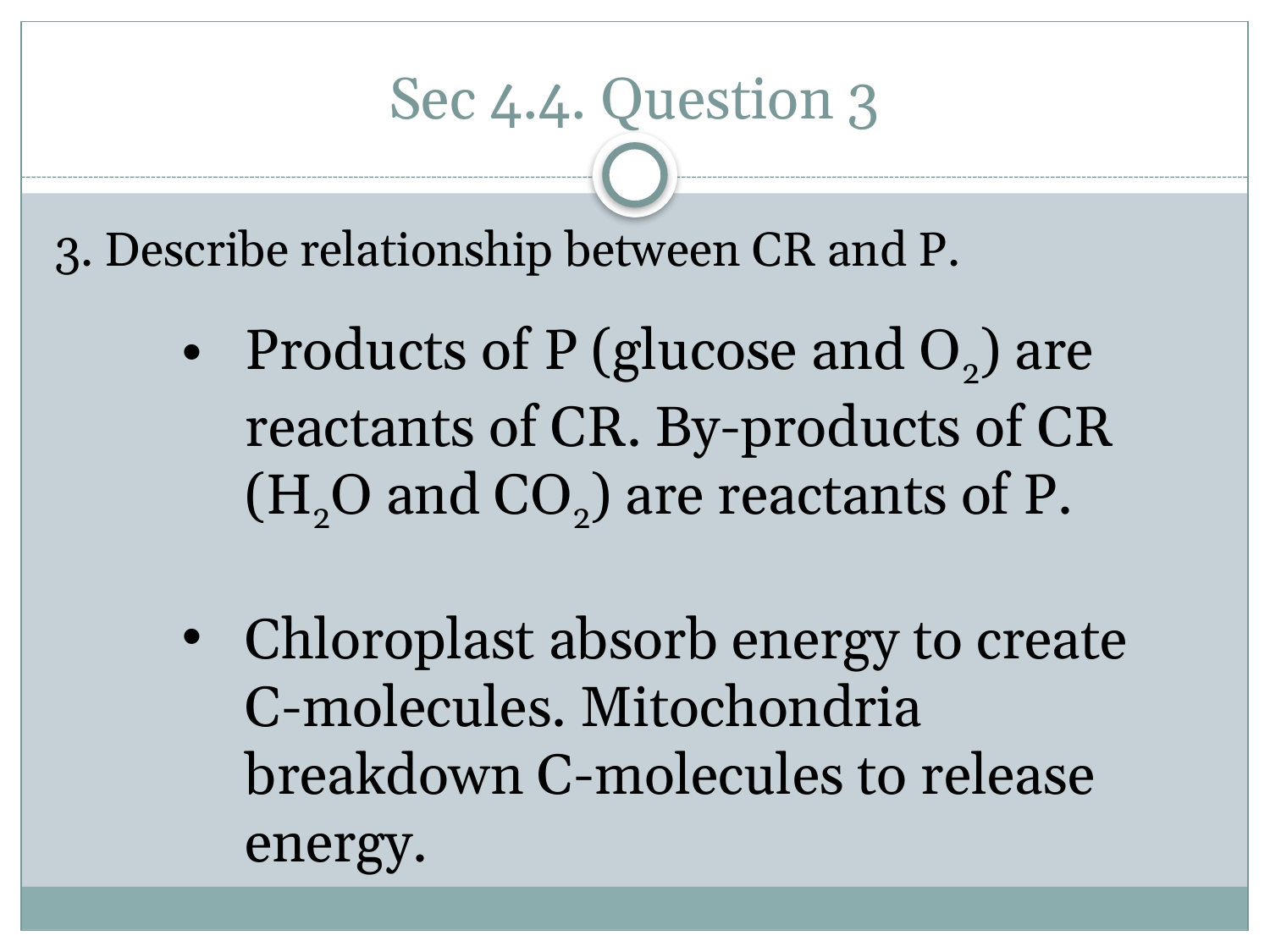

# Sec 4.4. Question 3
3. Describe relationship between CR and P.
Products of P (glucose and O2) are reactants of CR. By-products of CR (H2O and CO2) are reactants of P.

Chloroplast absorb energy to create C-molecules. Mitochondria breakdown C-molecules to release energy.